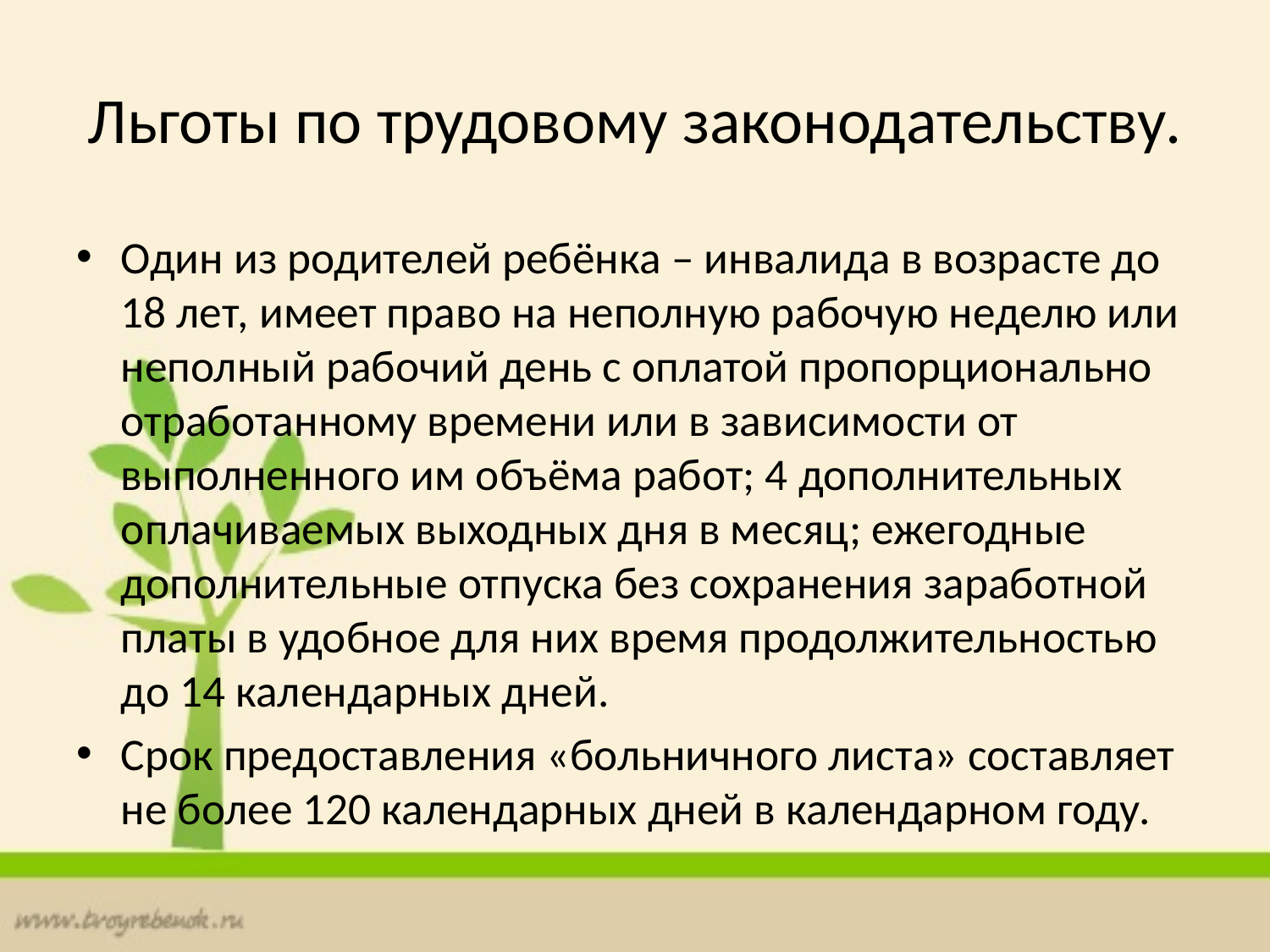

# Льготы по трудовому законодательству.
Один из родителей ребёнка – инвалида в возрасте до 18 лет, имеет право на неполную рабочую неделю или неполный рабочий день с оплатой пропорционально отработанному времени или в зависимости от выполненного им объёма работ; 4 дополнительных оплачиваемых выходных дня в месяц; ежегодные дополнительные отпуска без сохранения заработной платы в удобное для них время продолжительностью до 14 календарных дней.
Срок предоставления «больничного листа» составляет не более 120 календарных дней в календарном году.